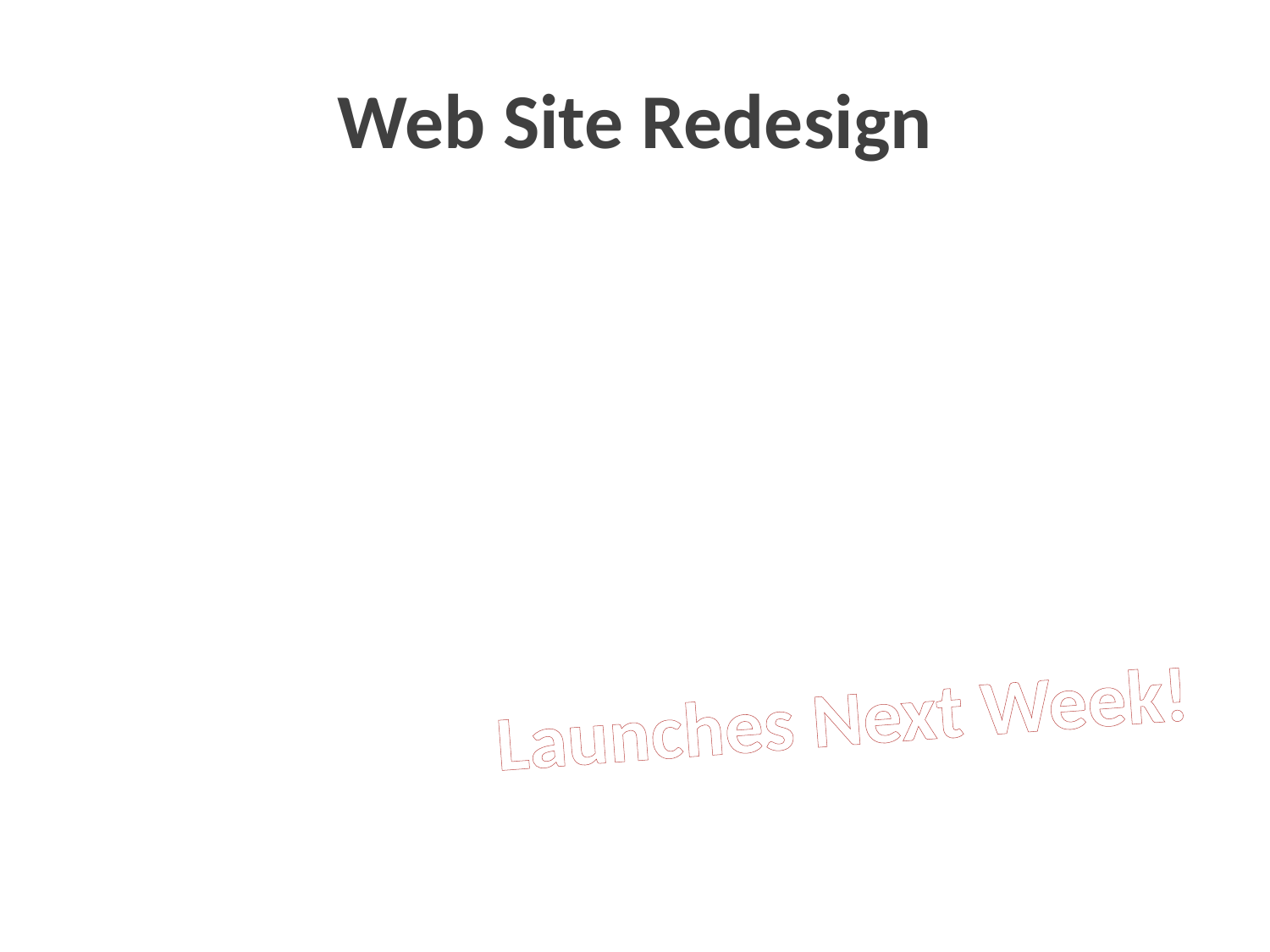

# Web Site Redesign
Launches Next Week!